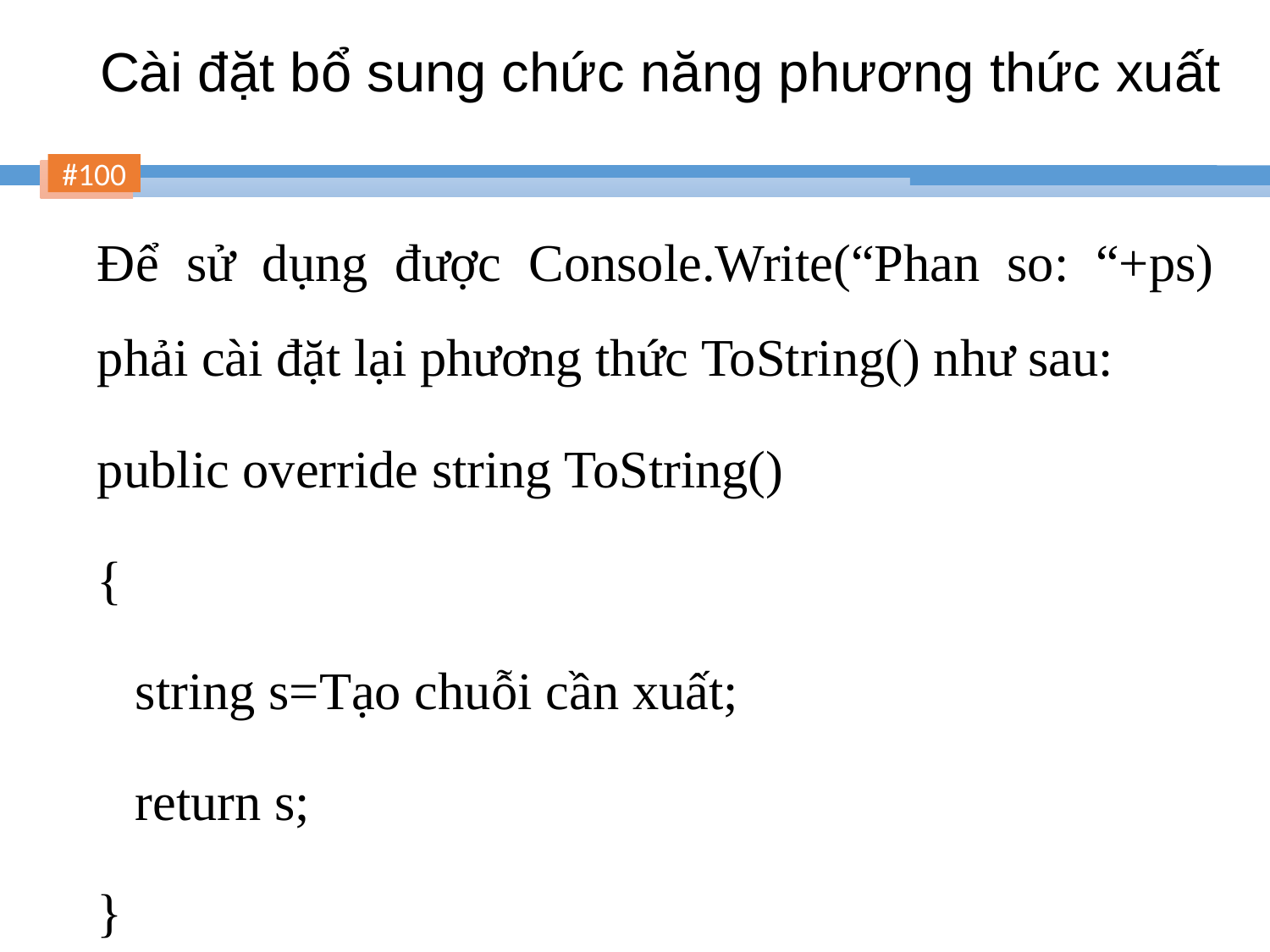

# Cài đặt bổ sung chức năng phương thức xuất
Để sử dụng được Console.Write(“Phan so: “+ps) phải cài đặt lại phương thức ToString() như sau:
public override string ToString()
{
	string s=Tạo chuỗi cần xuất;
	return s;
}

100